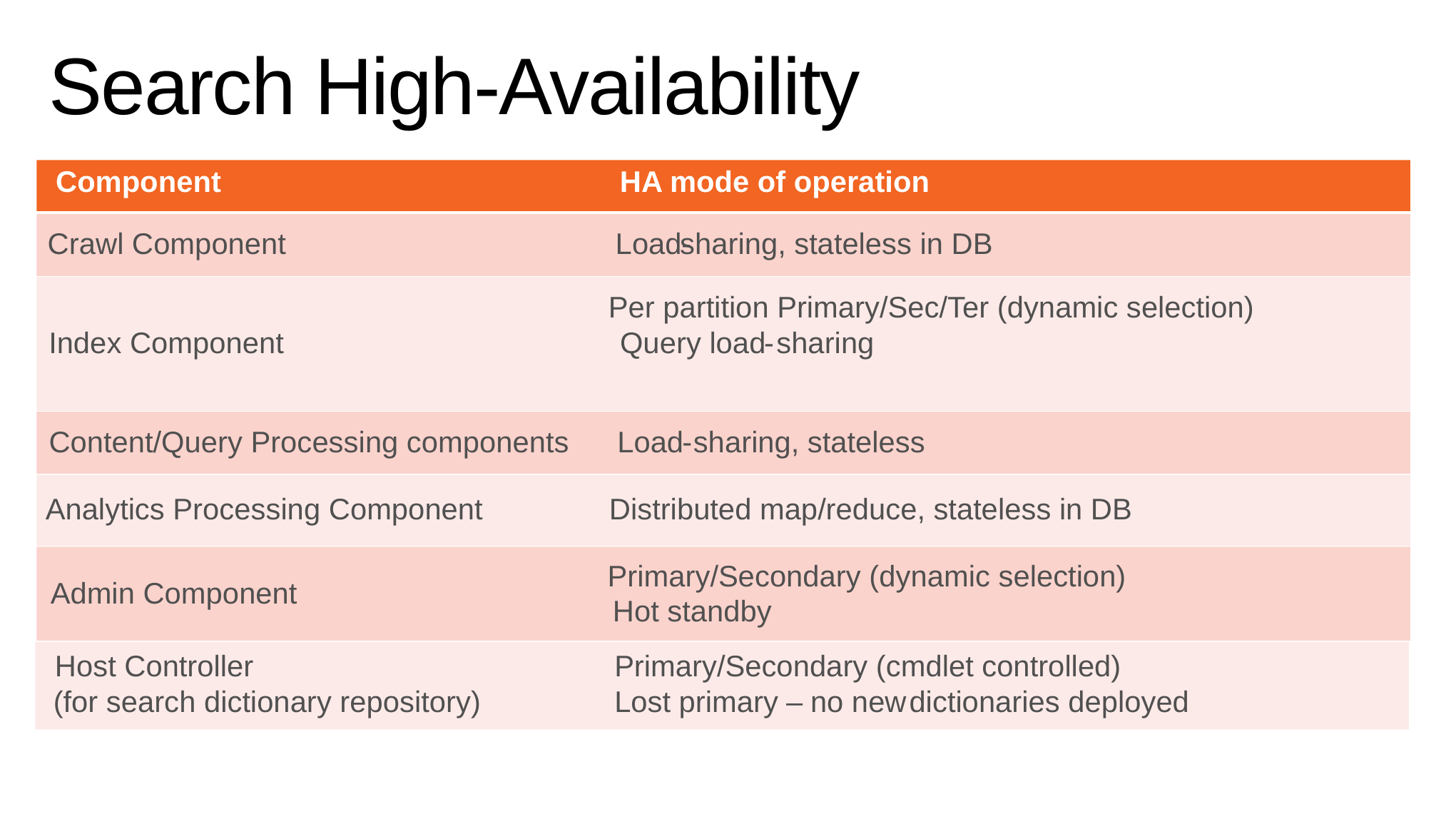

# Search High-Availability

Component
HA mode of operation

Crawl Component
Load
-
sharing, stateless in DB

Per partition Primary/Sec/Ter (dynamic selection)
Index Component
Query load
-
sharing

Content/Query Processing components
Load
-
sharing, stateless

Analytics Processing Component
Distributed map/reduce, stateless in DB

Primary/Secondary (dynamic selection)
Admin Component
Hot standby

Host Controller
Primary/Secondary (cmdlet controlled)
(for search dictionary repository)
Lost primary
–
no new
dictionaries deployed